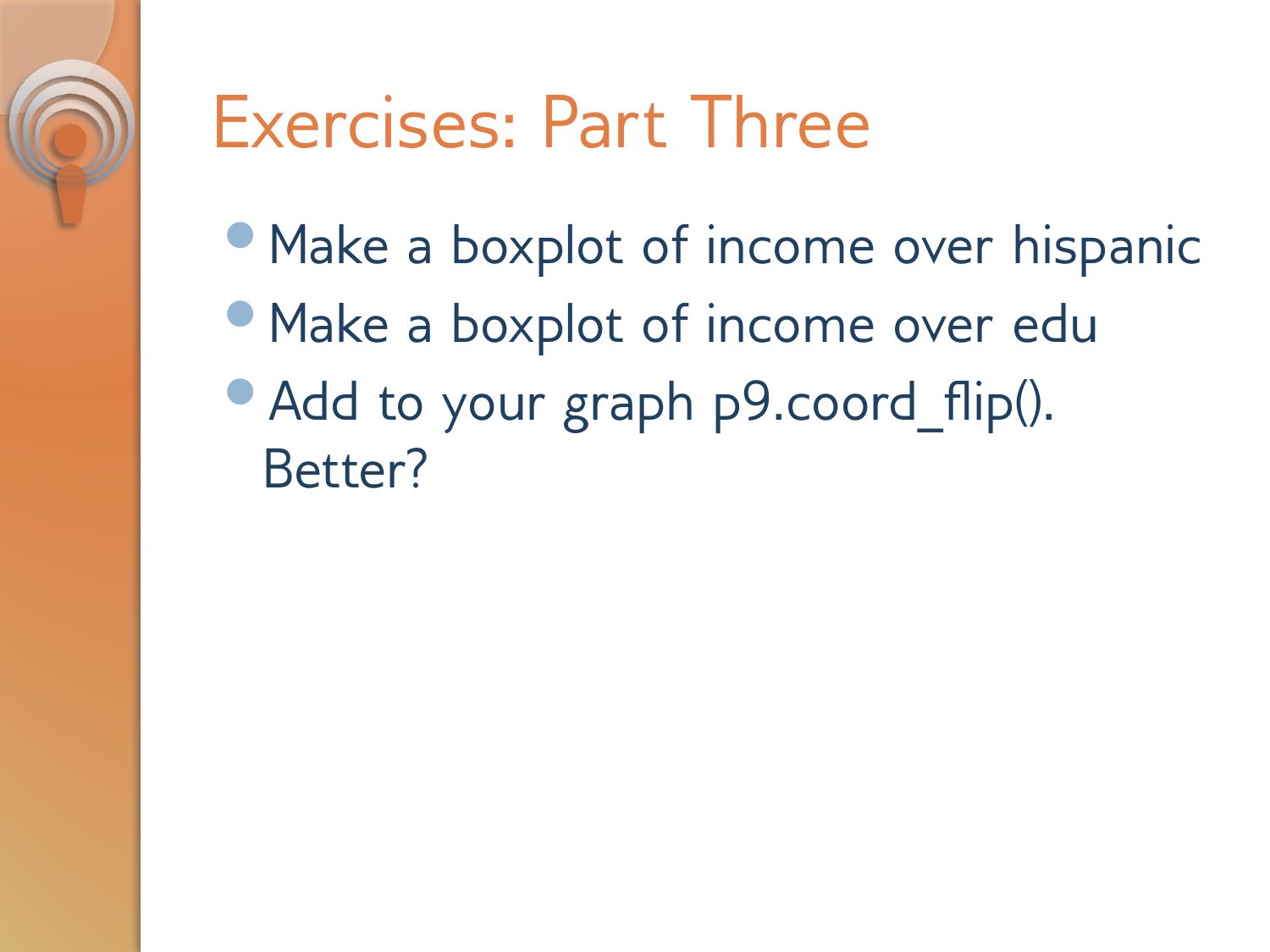

# Exercises: Part Three
Make a boxplot of income over hispanic
Make a boxplot of income over edu
Add to your graph p9.coord_flip(). Better?